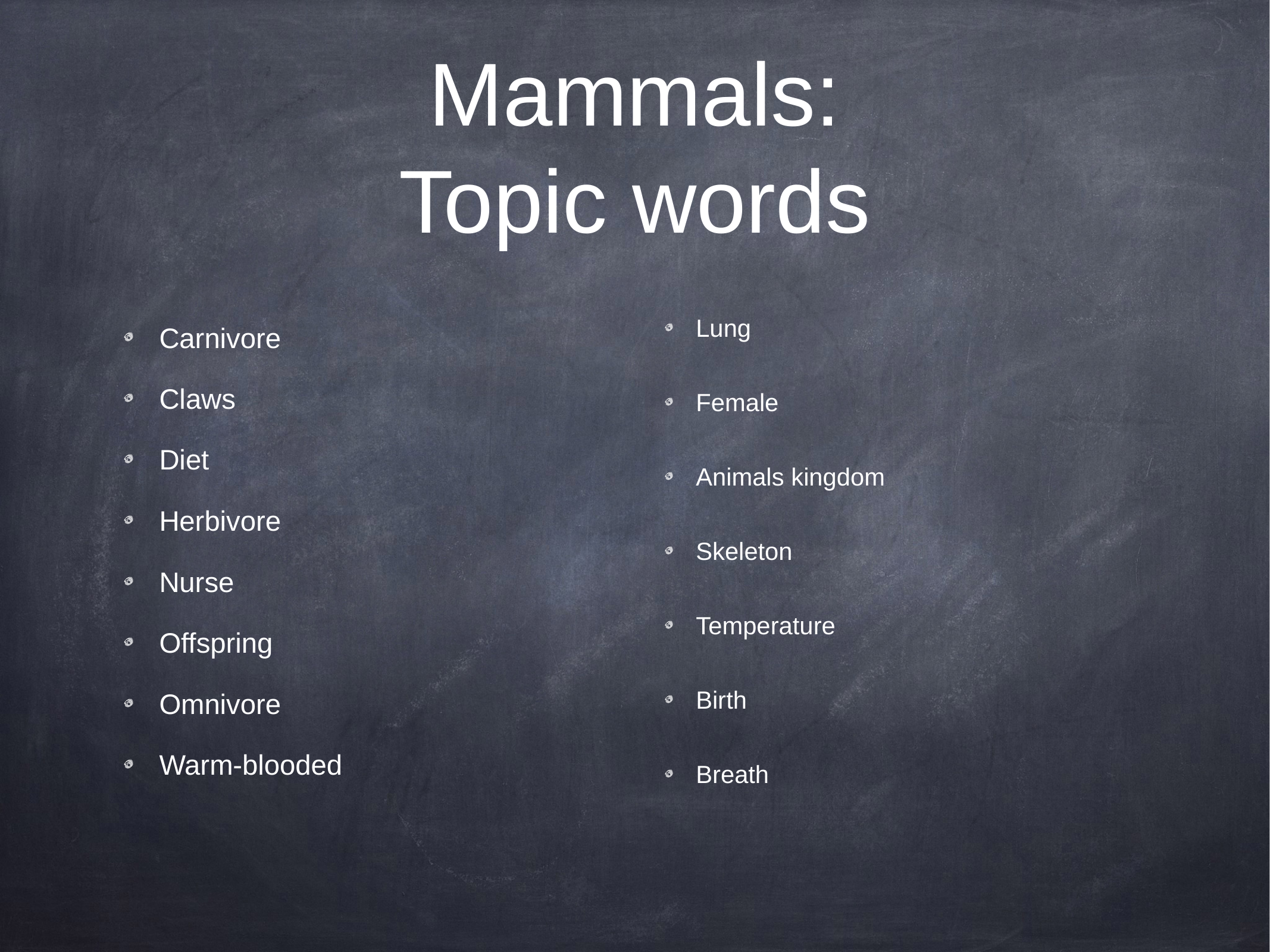

# Mammals:
Topic words
Carnivore
Claws
Diet
Herbivore
Nurse
Offspring
Omnivore
Warm-blooded
Lung
Female
Animals kingdom
Skeleton
Temperature
Birth
Breath